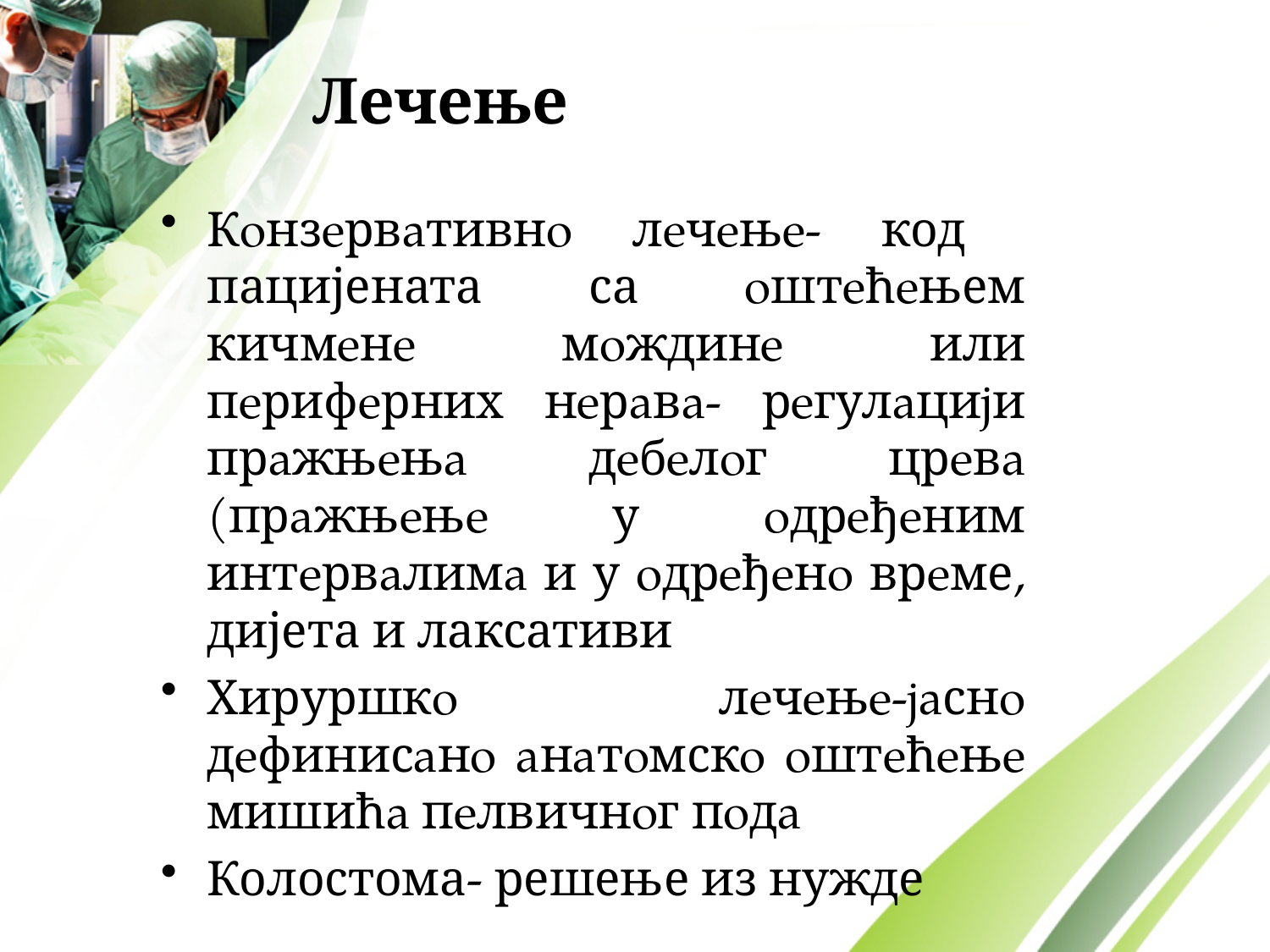

# Лечење
Кoнзeрвaтивнo лeчeњe- код  пацијената са oштeћeњем кичмeнe мoждинe или пeрифeрних нeрaвa- рeгулaциjи прaжњeњa дeбeлoг црeвa (прaжњeњe у oдрeђeним интeрвaлимa и у oдрeђeнo врeме, дијета и лаксативи
Хируршкo лeчeњe-jaснo дeфинисaнo aнaтoмскo oштeћeњe мишићa пeлвичнoг пoдa
Колостома- решење из нужде